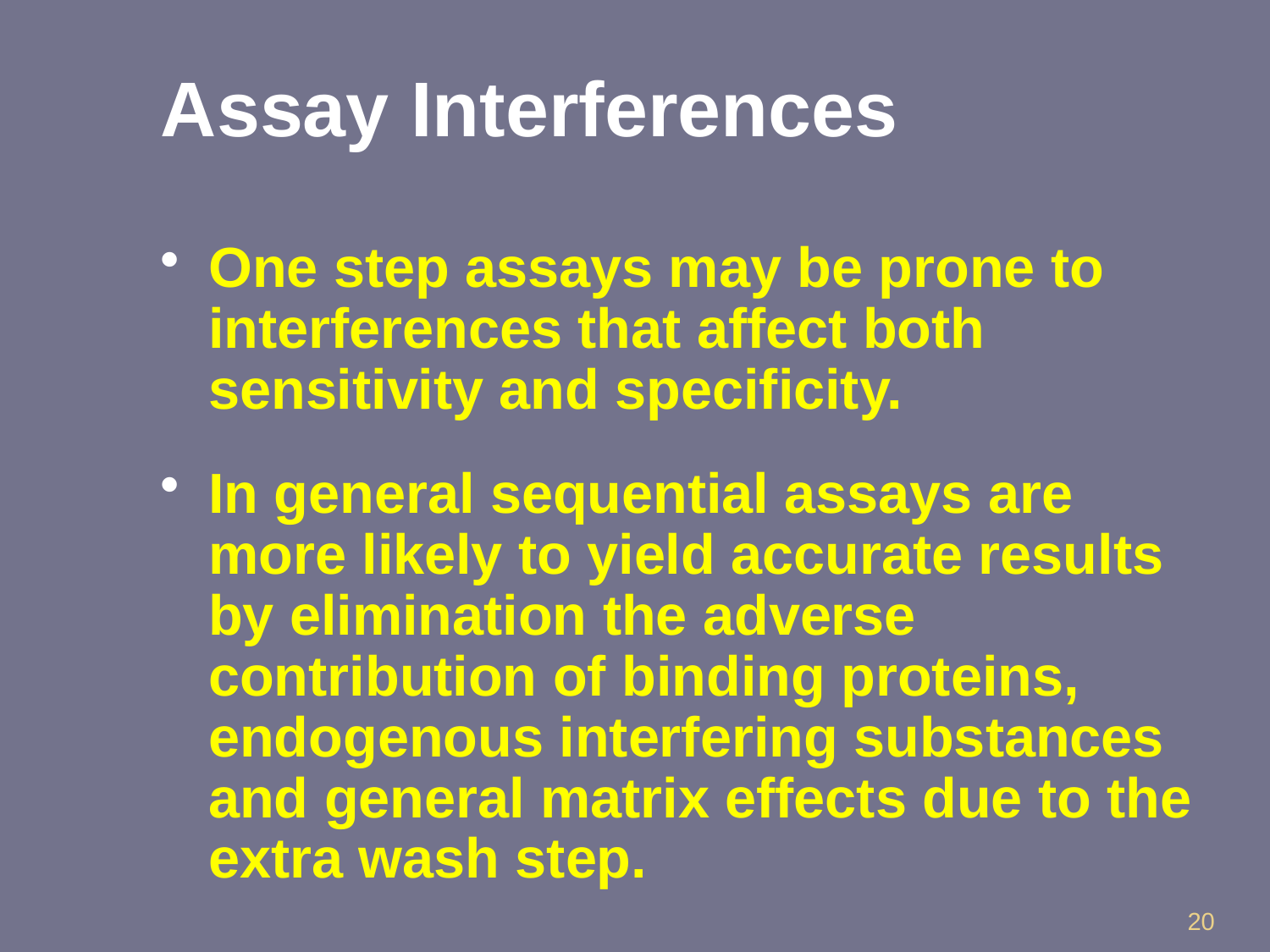

# Assay Interferences
One step assays may be prone to interferences that affect both sensitivity and specificity.

In general sequential assays are more likely to yield accurate results by elimination the adverse contribution of binding proteins, endogenous interfering substances and general matrix effects due to the extra wash step.
20